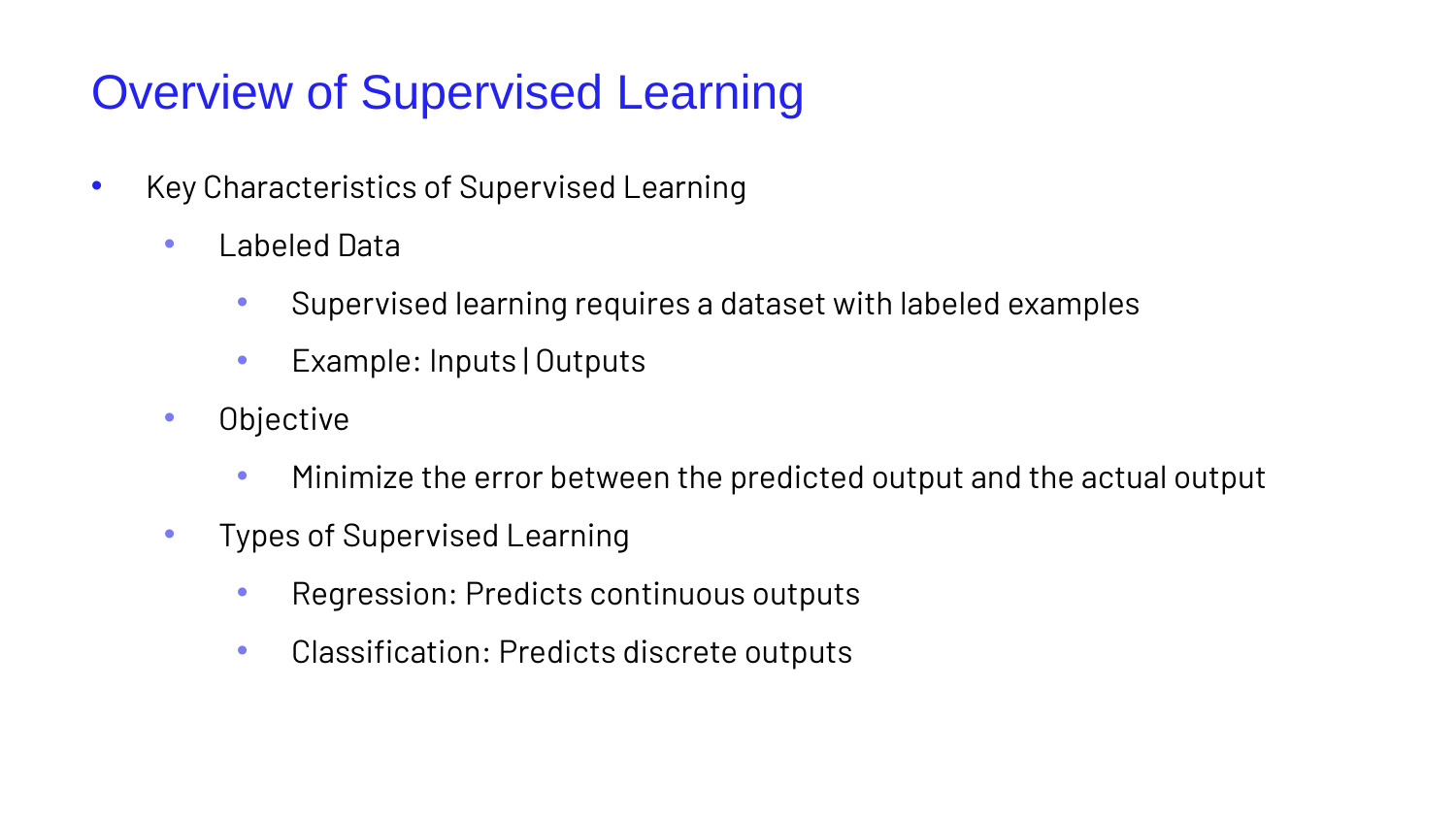

Overview of Supervised Learning
Key Characteristics of Supervised Learning
Labeled Data
Supervised learning requires a dataset with labeled examples
Example: Inputs | Outputs
Objective
Minimize the error between the predicted output and the actual output
Types of Supervised Learning
Regression: Predicts continuous outputs
Classification: Predicts discrete outputs